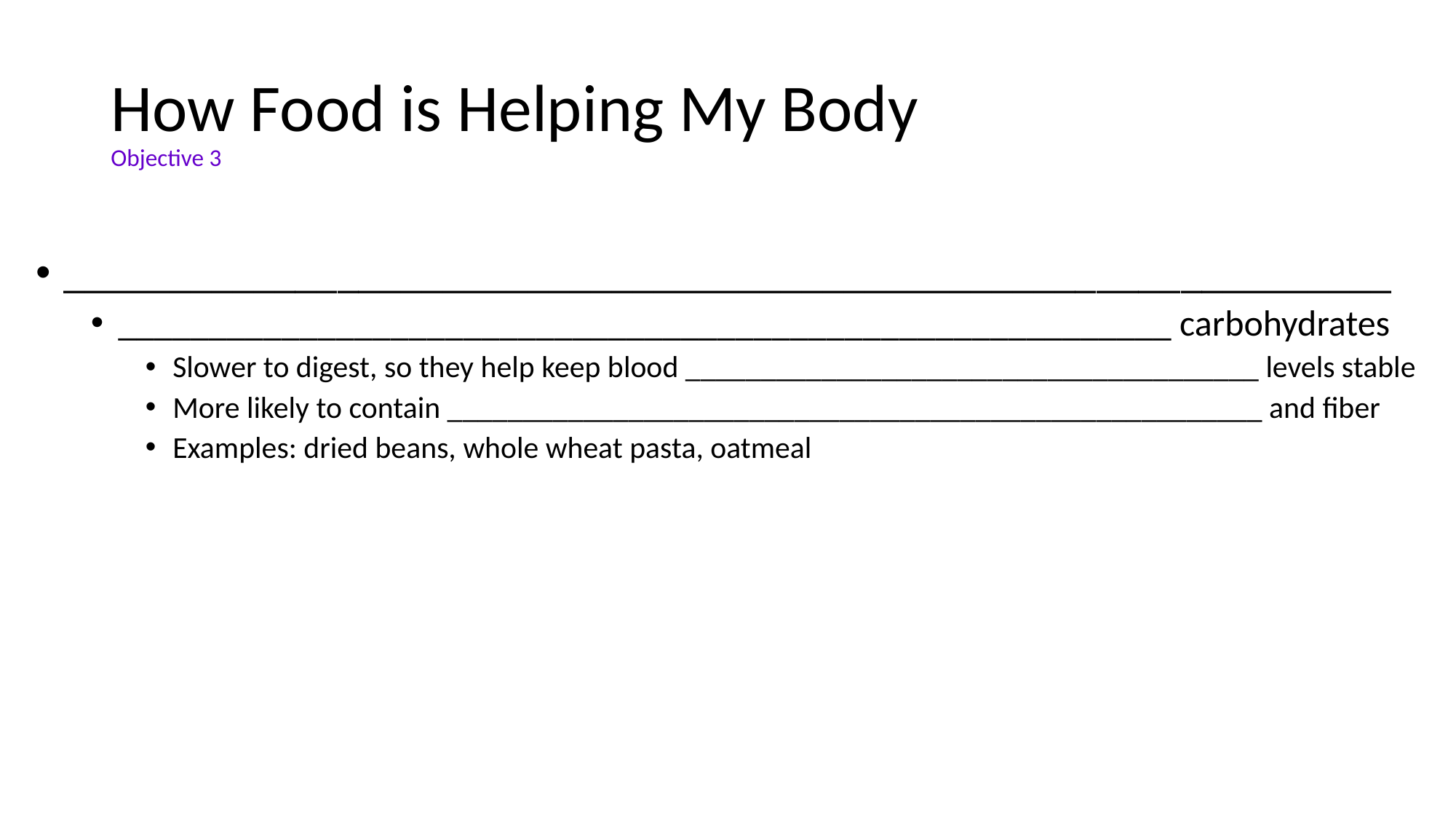

# How Food is Helping My Body Objective 3
_______________________________________________________________
__________________________________________________________ carbohydrates
Slower to digest, so they help keep blood ______________________________________ levels stable
More likely to contain ______________________________________________________ and fiber
Examples: dried beans, whole wheat pasta, oatmeal